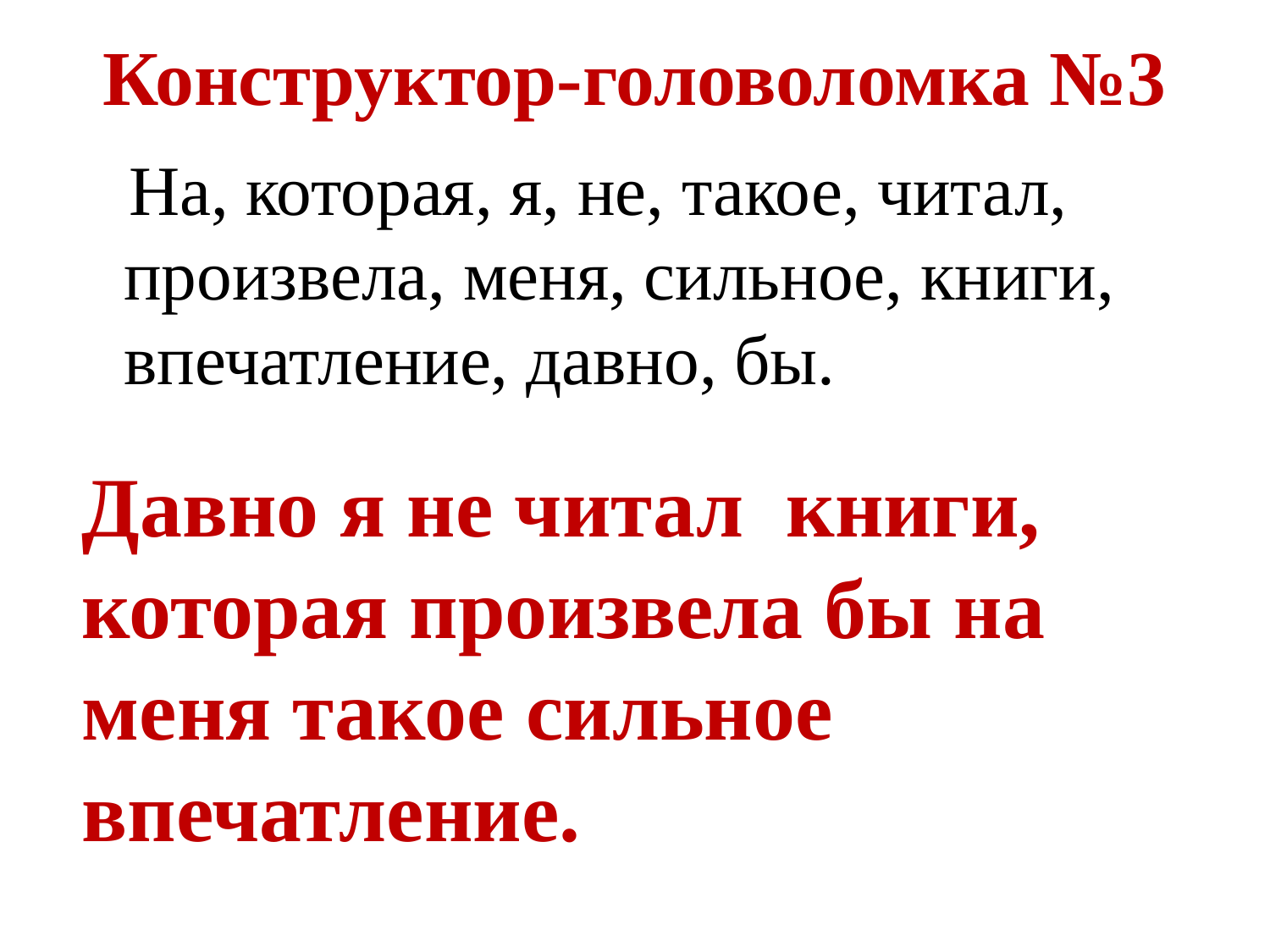

# Конструктор-головоломка №3
   На, которая, я, не, такое, читал, произвела, меня, сильное, книги, впечатление, давно, бы.
Давно я не читал  книги, которая произвела бы на меня такое сильное впечатление.